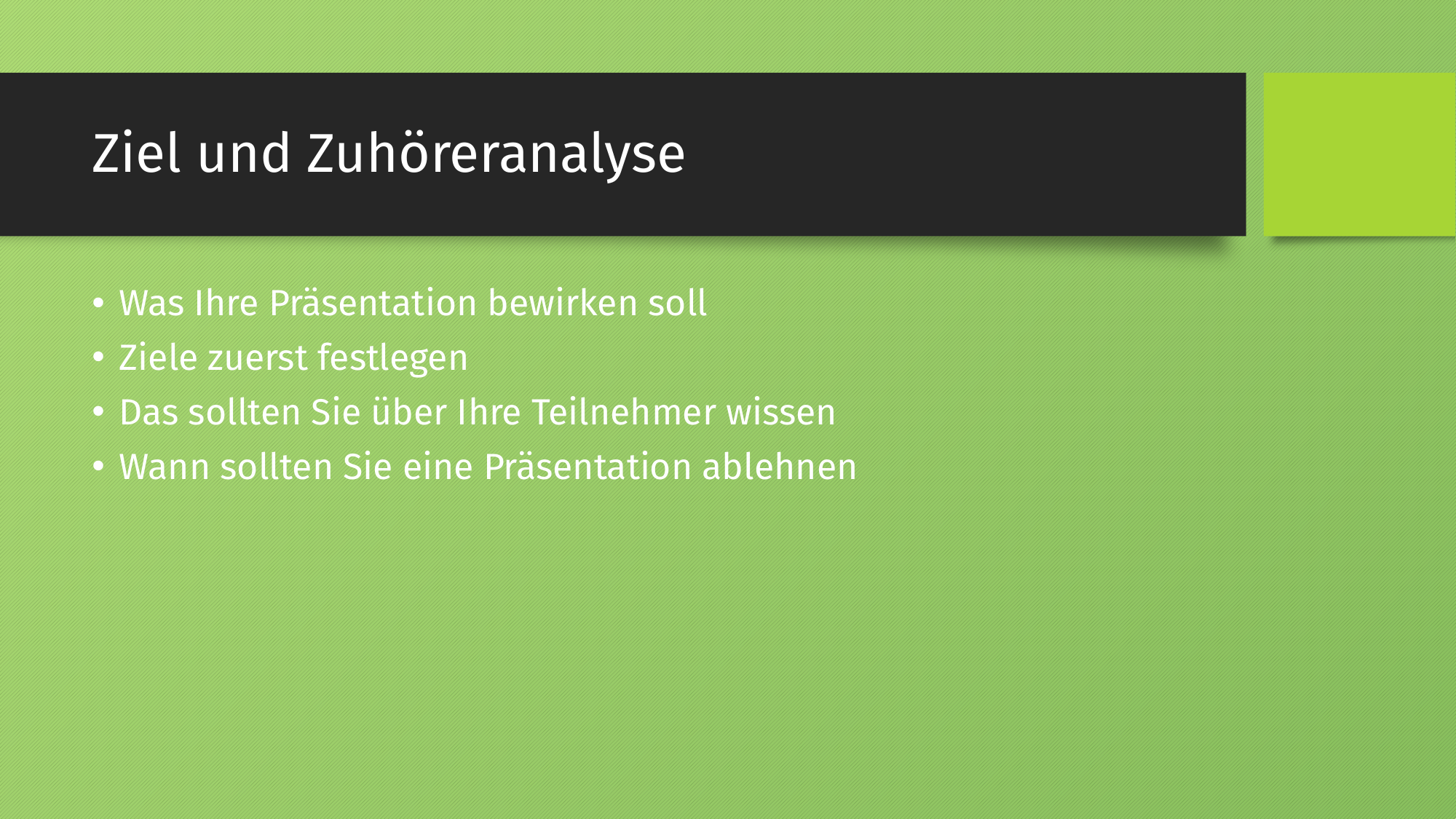

# Ziel und Zuhöreranalyse
Was Ihre Präsentation bewirken soll
Ziele zuerst festlegen
Das sollten Sie über Ihre Teilnehmer wissen
Wann sollten Sie eine Präsentation ablehnen